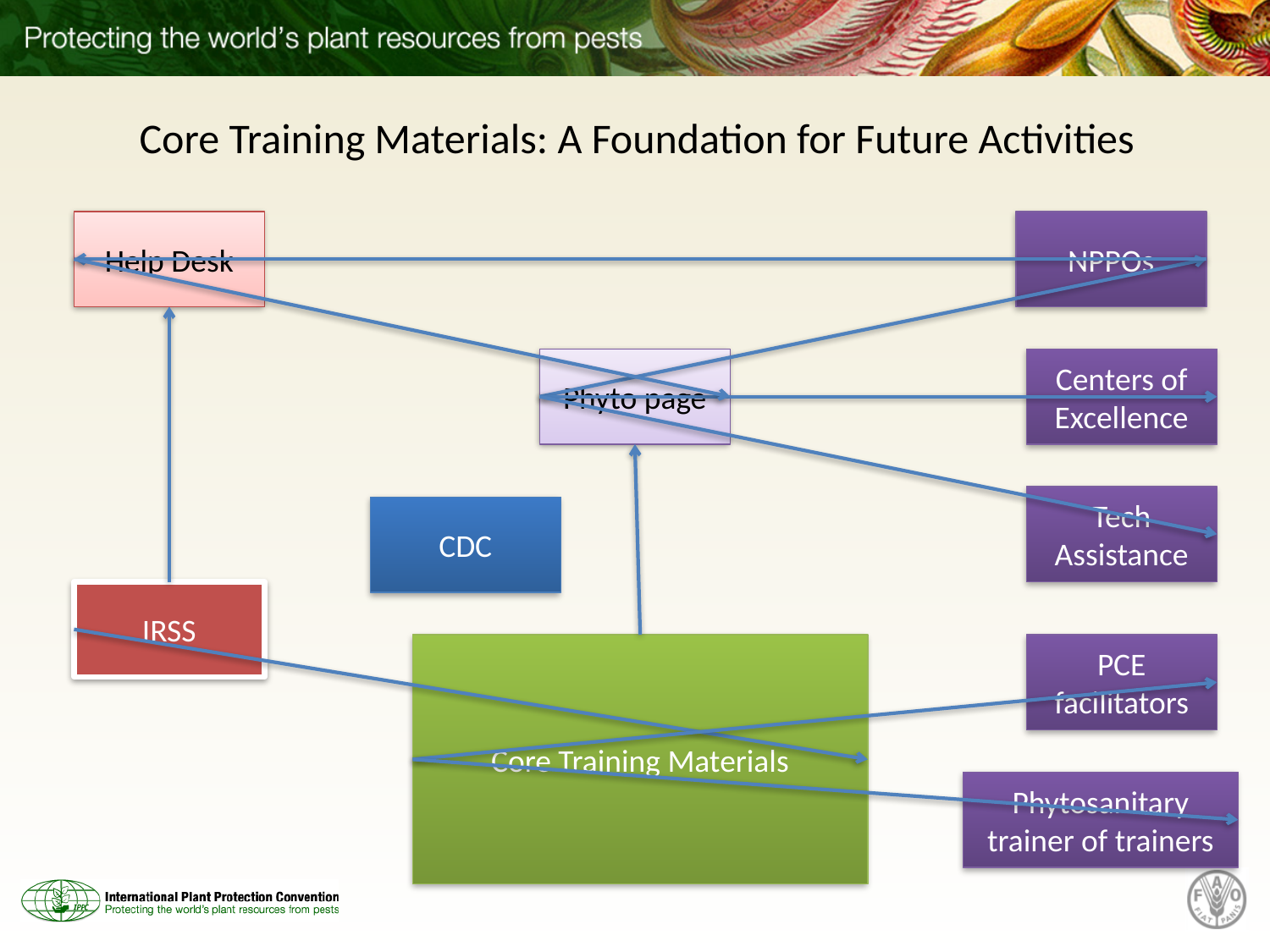

Core Training Materials: A Foundation for Future Activities
Help Desk
NPPOs
Phyto page
Centers of Excellence
Tech Assistance
CDC
IRSS
Core Training Materials
PCE facilitators
Phytosanitary trainer of trainers